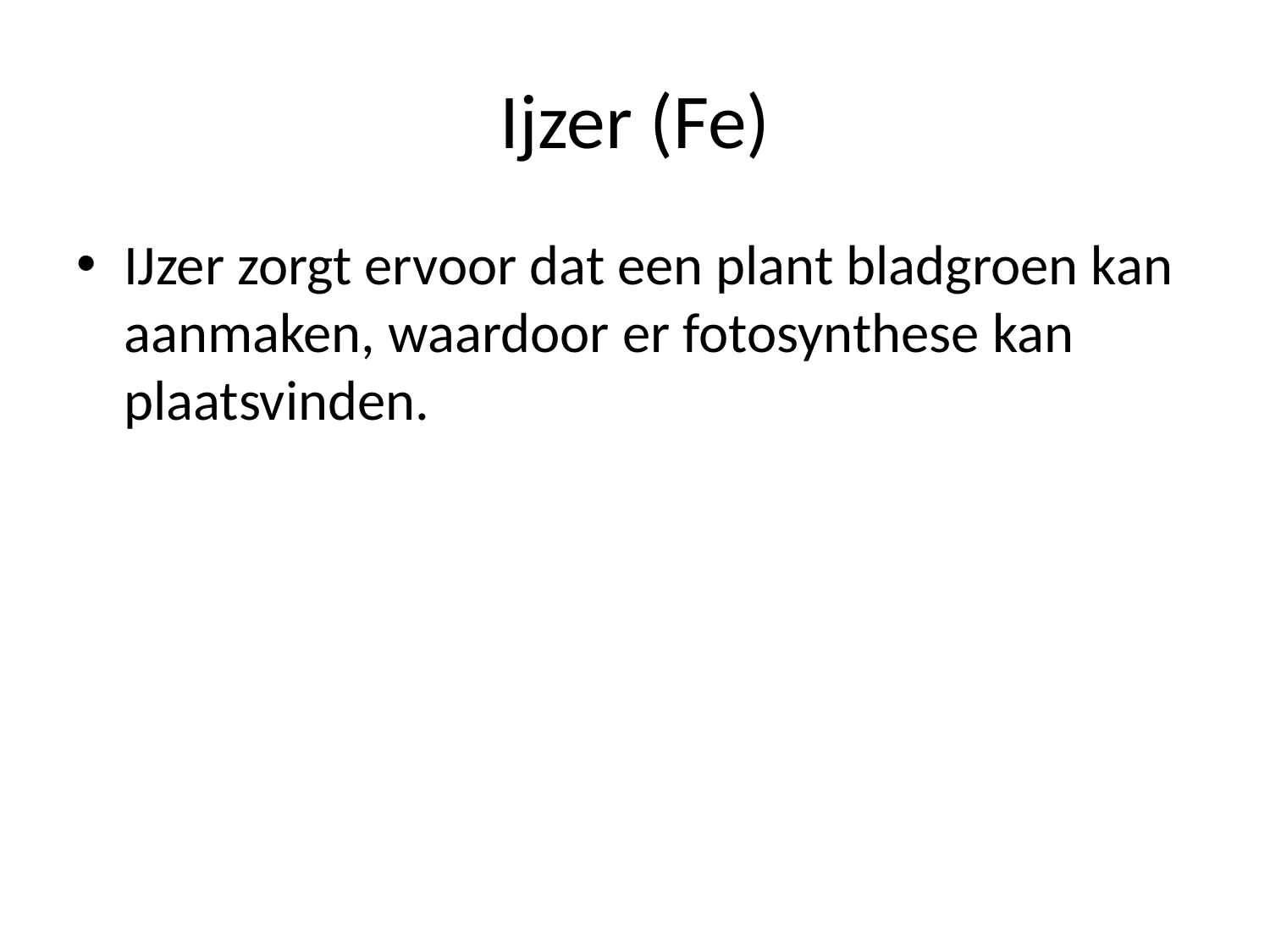

# Ijzer (Fe)
IJzer zorgt ervoor dat een plant bladgroen kan aanmaken, waardoor er fotosynthese kan plaatsvinden.